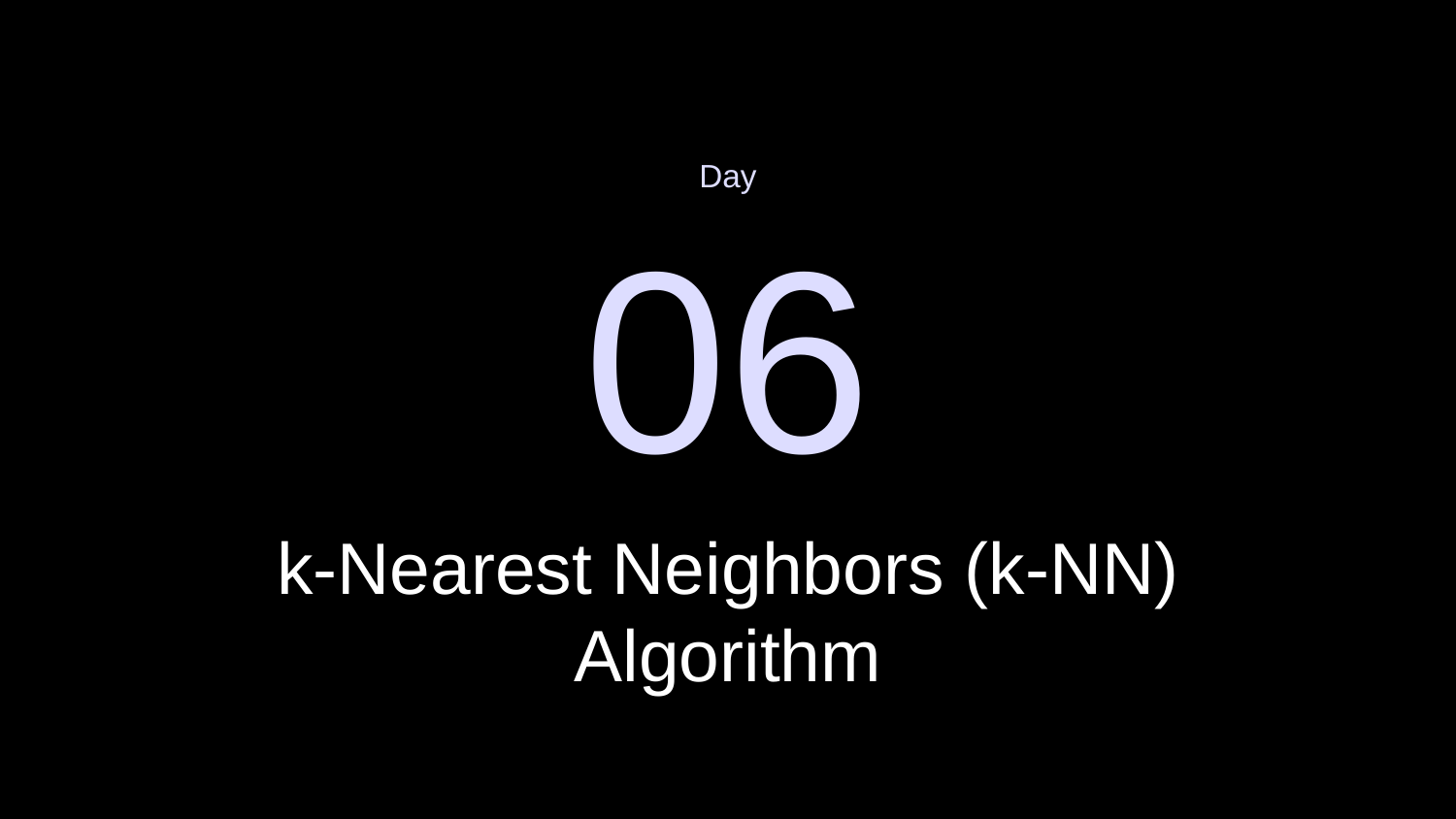

Day
06
# k-Nearest Neighbors (k-NN) Algorithm